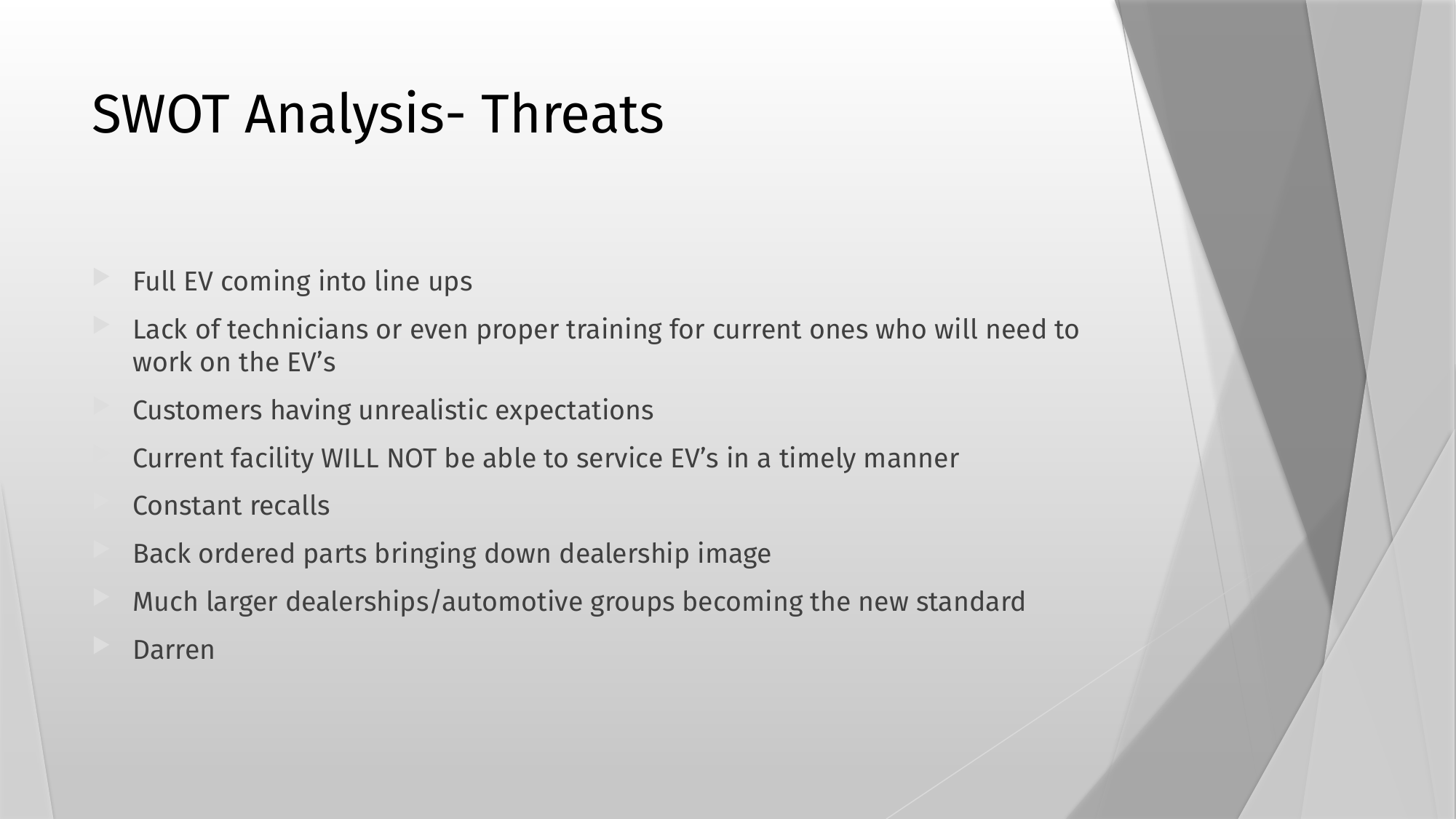

# SWOT Analysis- Threats
Full EV coming into line ups
Lack of technicians or even proper training for current ones who will need to work on the EV’s
Customers having unrealistic expectations
Current facility WILL NOT be able to service EV’s in a timely manner
Constant recalls
Back ordered parts bringing down dealership image
Much larger dealerships/automotive groups becoming the new standard
Darren